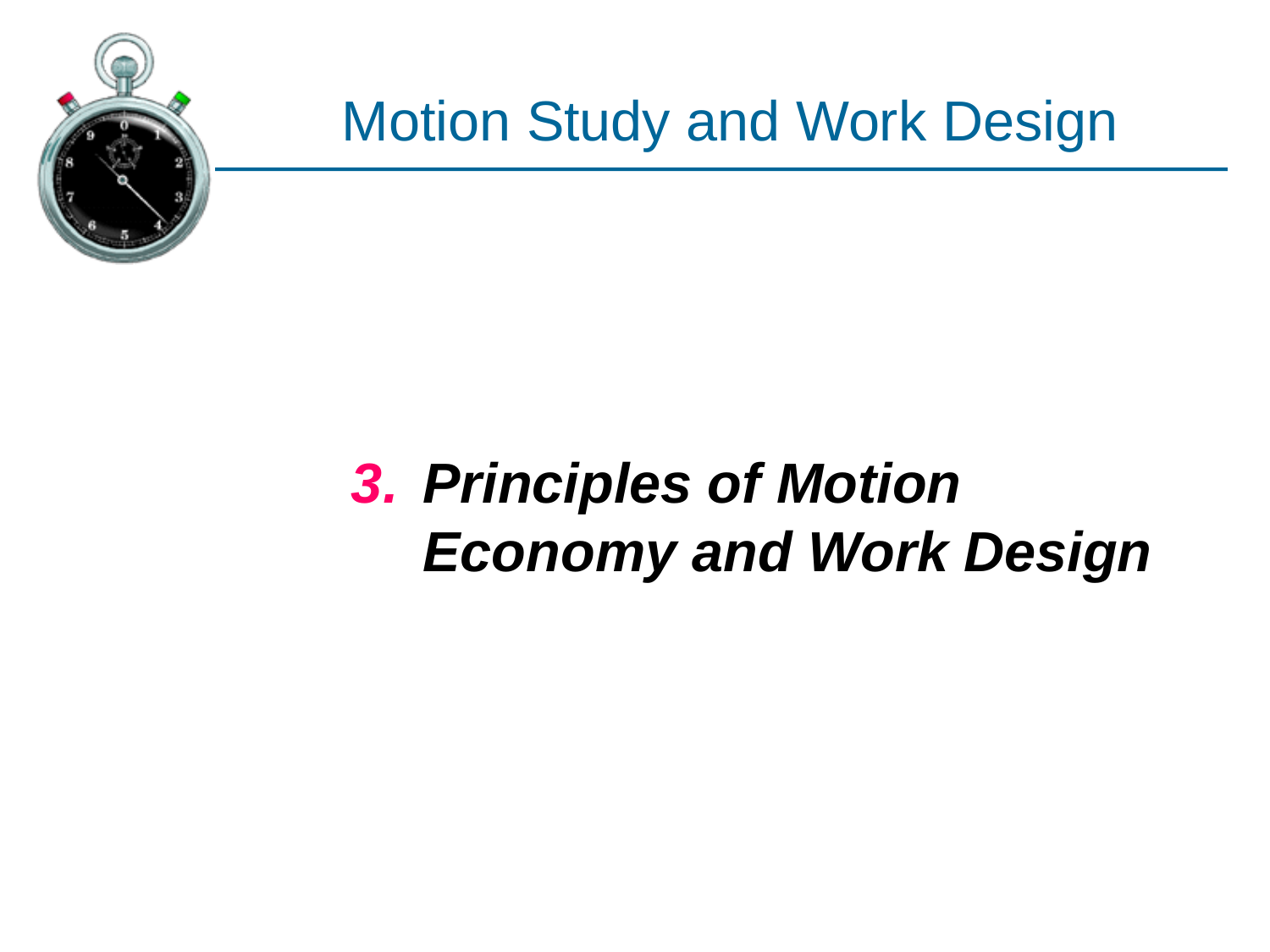

# Motion Study and Work Design

Principles of Motion Economy and Work Design